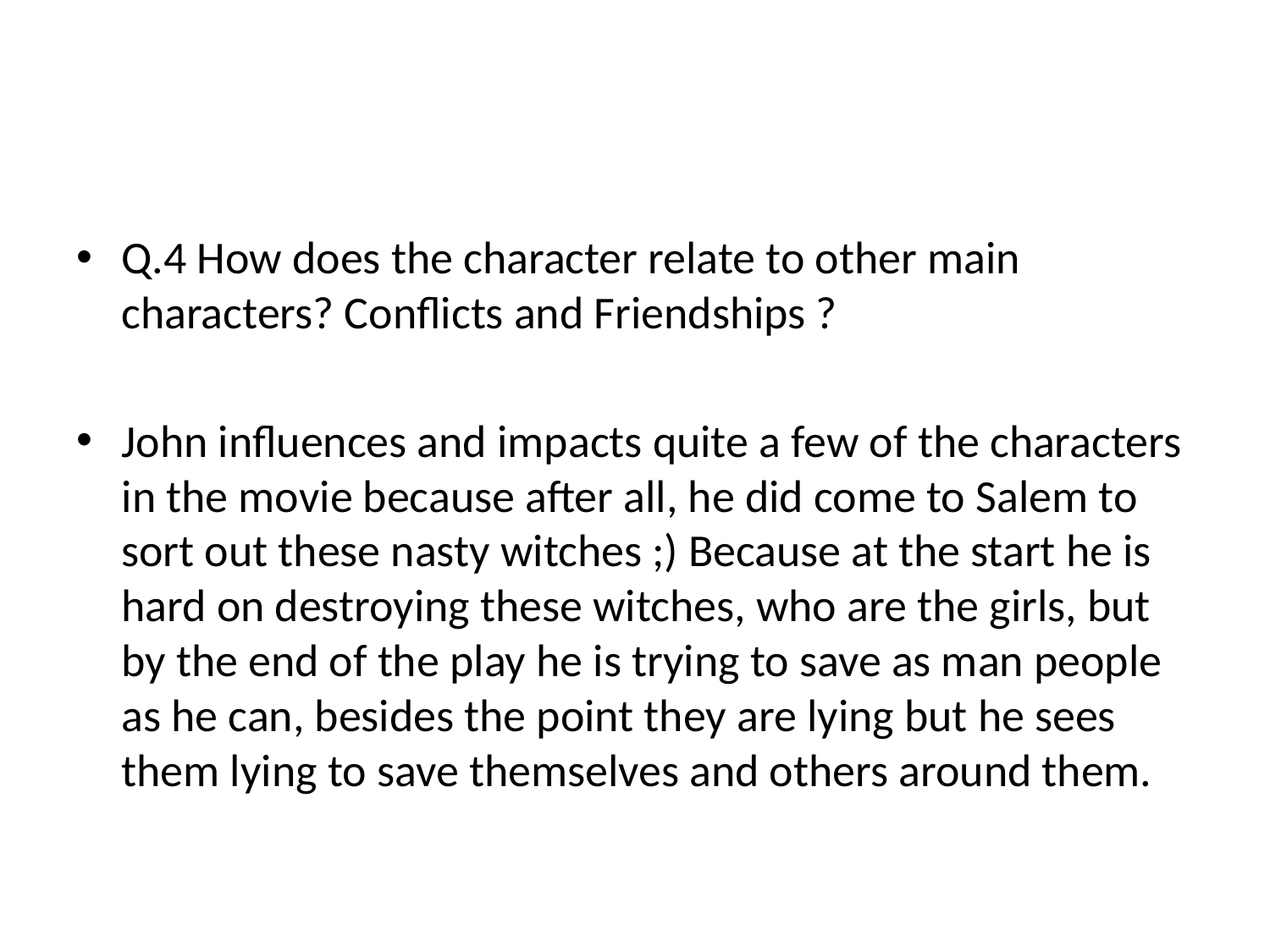

Q.4 How does the character relate to other main characters? Conflicts and Friendships ?

John influences and impacts quite a few of the characters in the movie because after all, he did come to Salem to sort out these nasty witches ;) Because at the start he is hard on destroying these witches, who are the girls, but by the end of the play he is trying to save as man people as he can, besides the point they are lying but he sees them lying to save themselves and others around them.